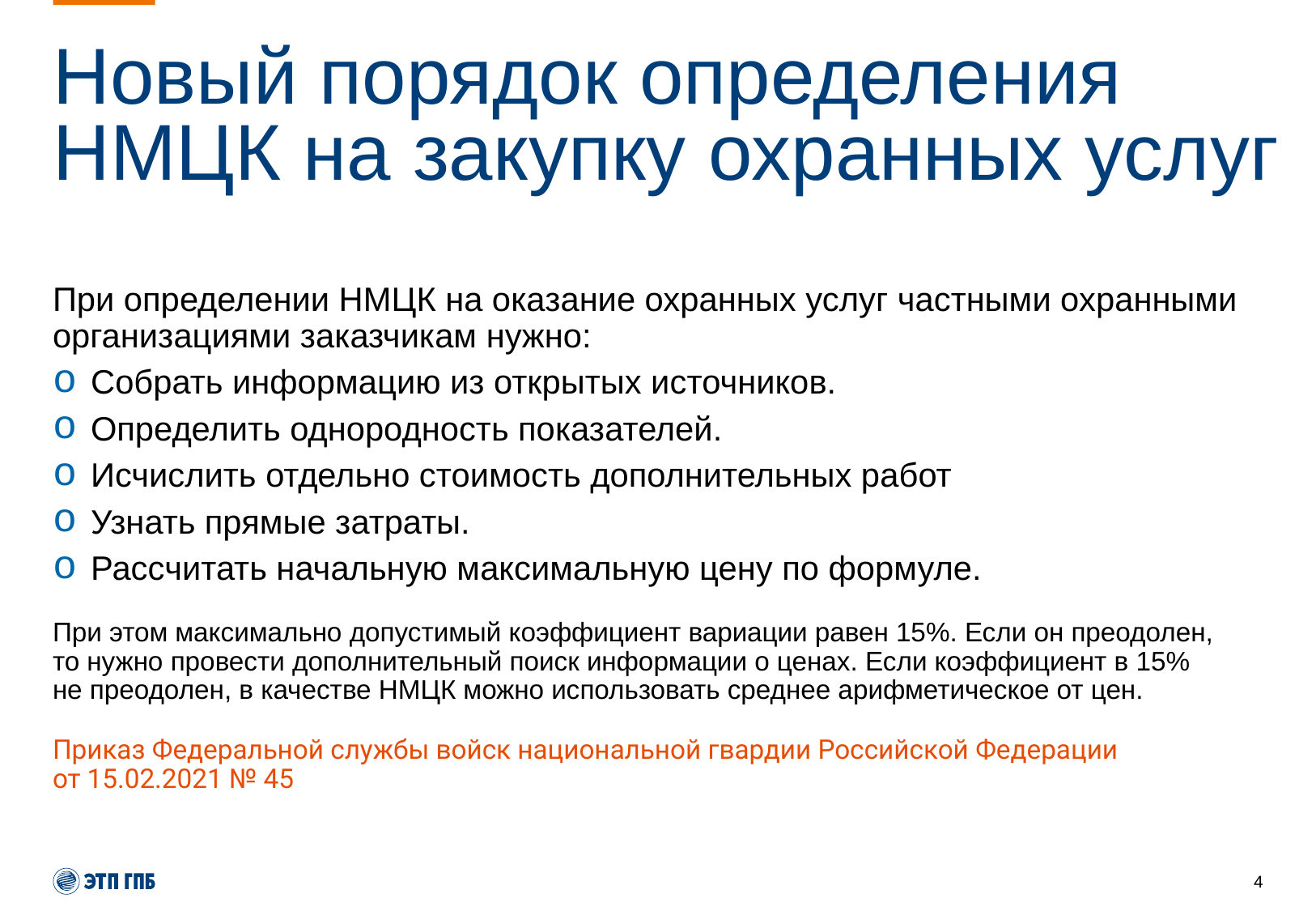

# Новый порядок определения НМЦК на закупку охранных услуг
При определении НМЦК на оказание охранных услуг частными охранными организациями заказчикам нужно:
Собрать информацию из открытых источников.
Определить однородность показателей.
Исчислить отдельно стоимость дополнительных работ
Узнать прямые затраты.
Рассчитать начальную максимальную цену по формуле.
При этом максимально допустимый коэффициент вариации равен 15%. Если он преодолен, то нужно провести дополнительный поиск информации о ценах. Если коэффициент в 15% не преодолен, в качестве НМЦК можно использовать среднее арифметическое от цен.
Приказ Федеральной службы войск национальной гвардии Российской Федерации от 15.02.2021 № 45